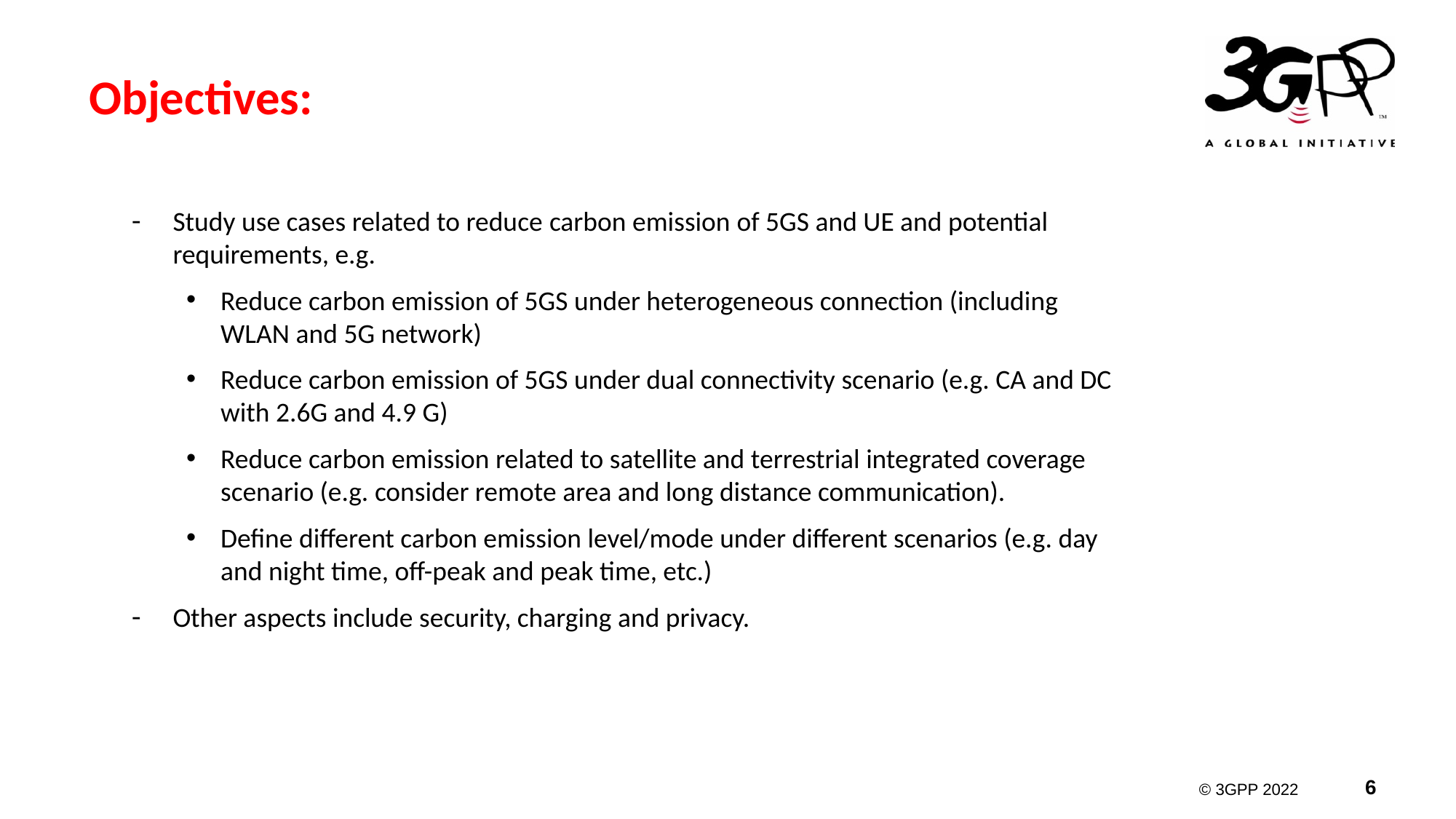

# Objectives:
Study use cases related to reduce carbon emission of 5GS and UE and potential requirements, e.g.
Reduce carbon emission of 5GS under heterogeneous connection (including WLAN and 5G network)
Reduce carbon emission of 5GS under dual connectivity scenario (e.g. CA and DC with 2.6G and 4.9 G)
Reduce carbon emission related to satellite and terrestrial integrated coverage scenario (e.g. consider remote area and long distance communication).
Define different carbon emission level/mode under different scenarios (e.g. day and night time, off-peak and peak time, etc.)
Other aspects include security, charging and privacy.